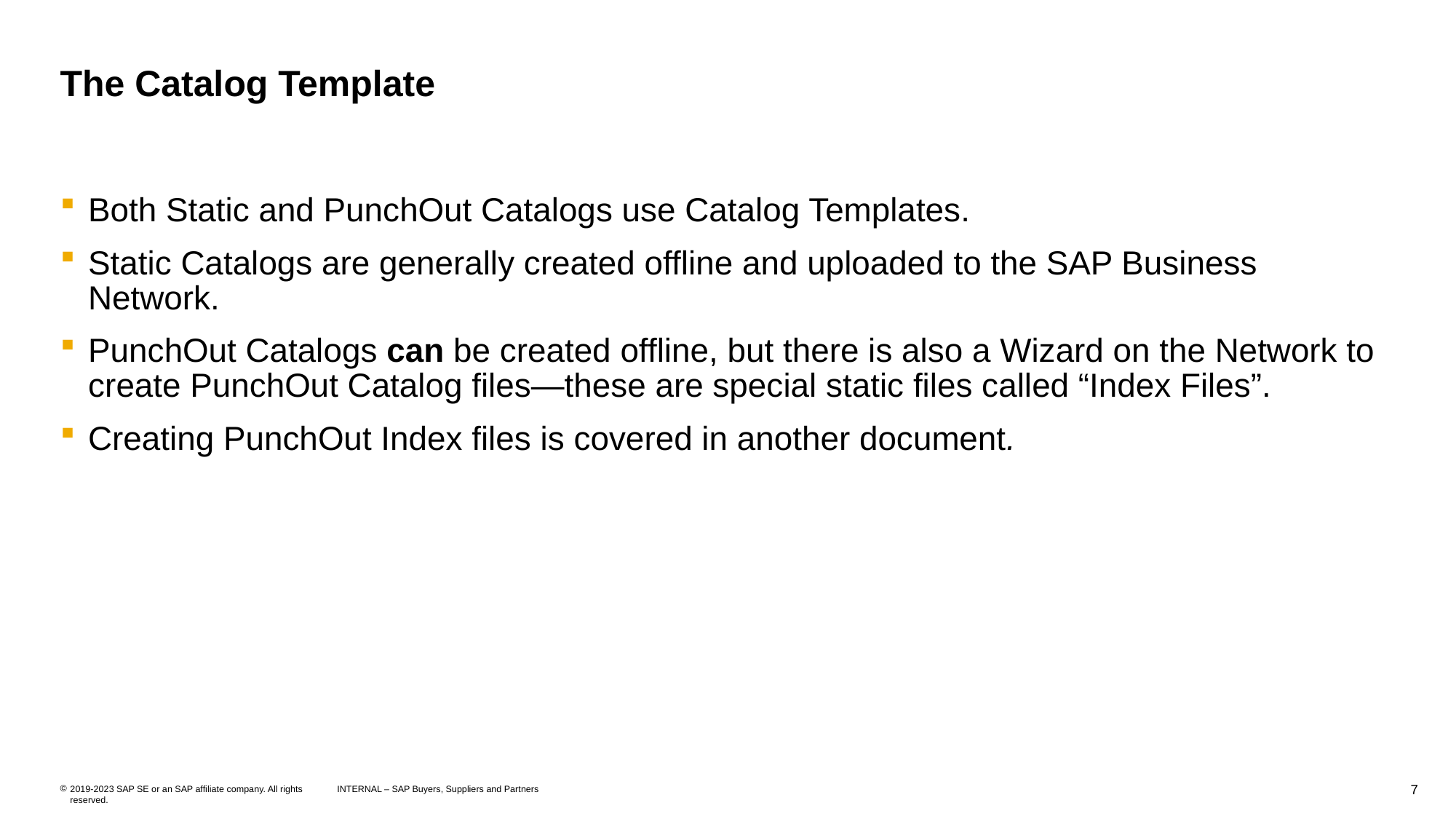

# The Catalog Template
Both Static and PunchOut Catalogs use Catalog Templates.
Static Catalogs are generally created offline and uploaded to the SAP Business Network.
PunchOut Catalogs can be created offline, but there is also a Wizard on the Network to create PunchOut Catalog files—these are special static files called “Index Files”.
Creating PunchOut Index files is covered in another document.